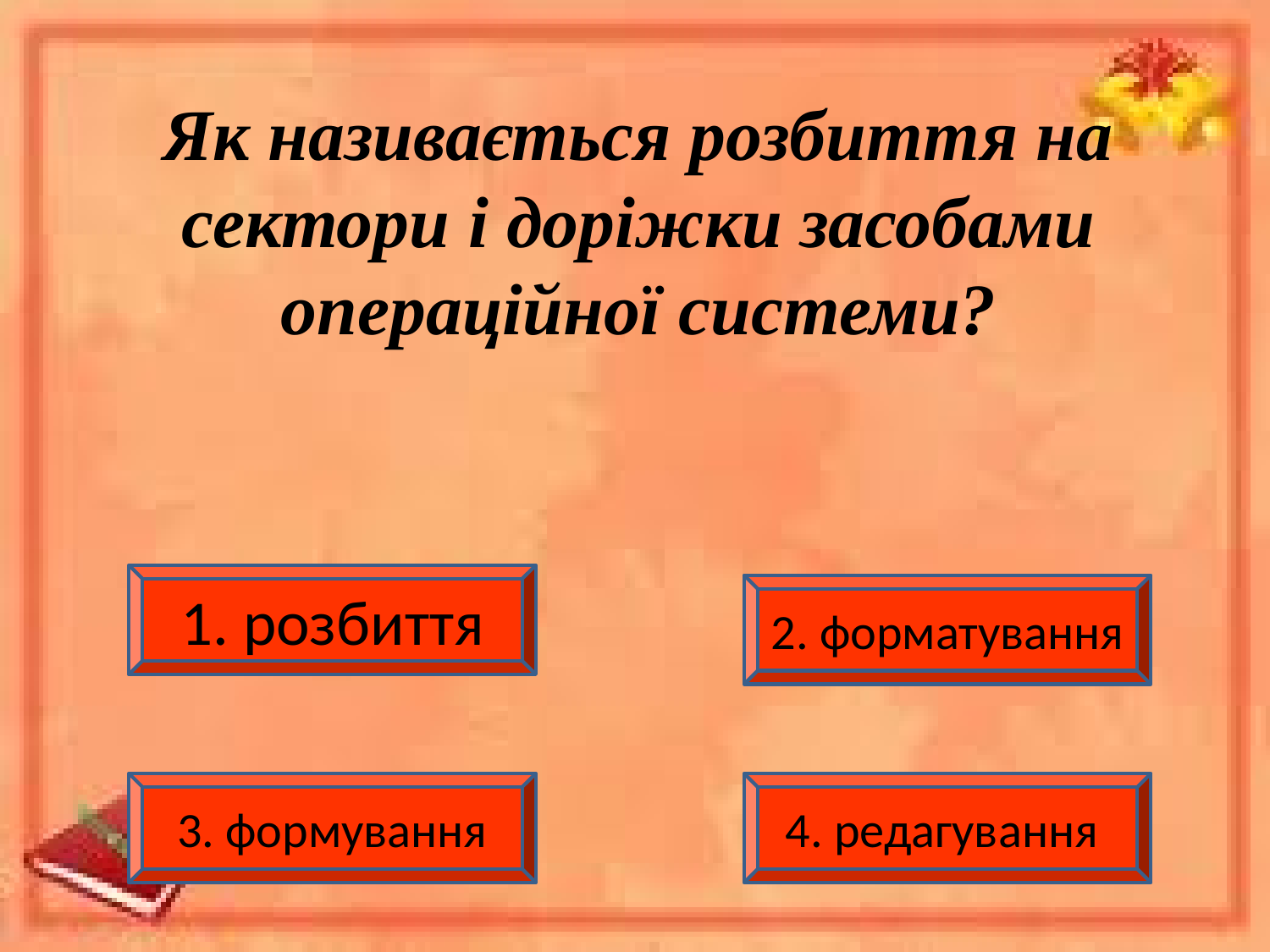

# Як називається розбиття на сектори і доріжки засобами операційної системи?
1. розбиття
2. форматування
3. формування
4. редагування